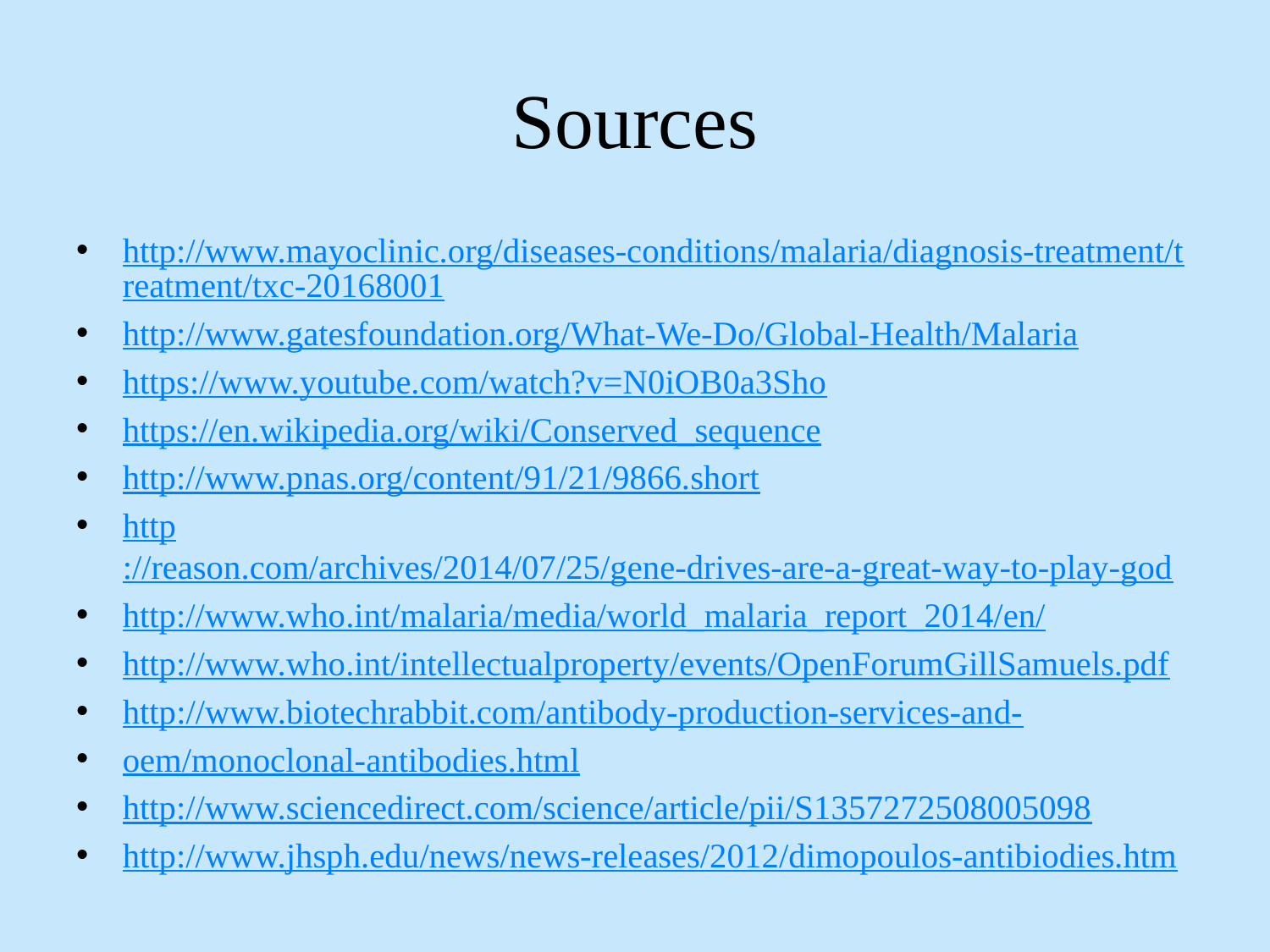

# Sources
http://www.mayoclinic.org/diseases-conditions/malaria/diagnosis-treatment/treatment/txc-20168001
http://www.gatesfoundation.org/What-We-Do/Global-Health/Malaria
https://www.youtube.com/watch?v=N0iOB0a3Sho
https://en.wikipedia.org/wiki/Conserved_sequence
http://www.pnas.org/content/91/21/9866.short
http://reason.com/archives/2014/07/25/gene-drives-are-a-great-way-to-play-god
http://www.who.int/malaria/media/world_malaria_report_2014/en/
http://www.who.int/intellectualproperty/events/OpenForumGillSamuels.pdf
http://www.biotechrabbit.com/antibody-production-services-and-
oem/monoclonal-antibodies.html
http://www.sciencedirect.com/science/article/pii/S1357272508005098
http://www.jhsph.edu/news/news-releases/2012/dimopoulos-antibiodies.htm